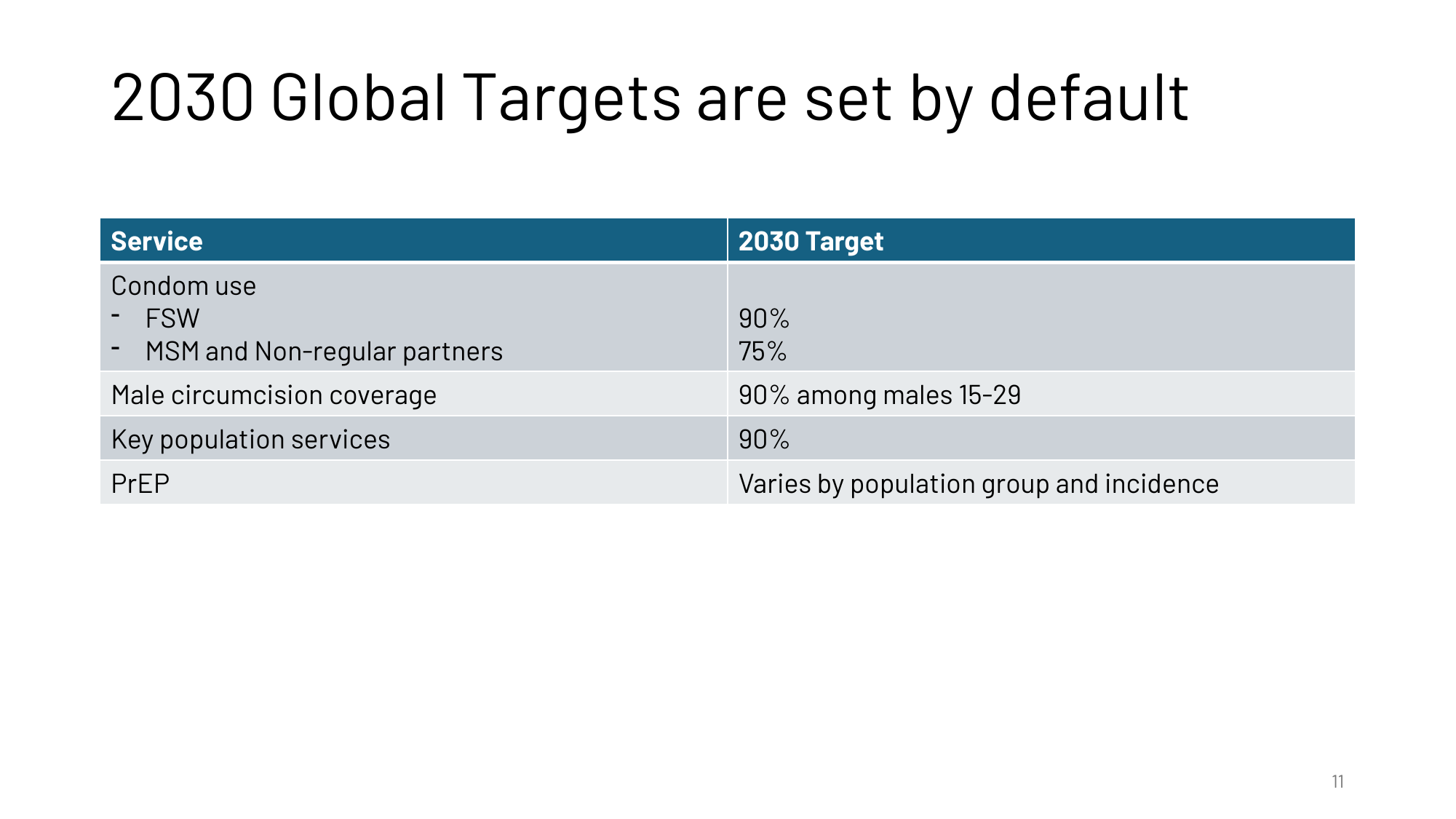

# 2030 Global Targets are set by default
| Service | 2030 Target |
| --- | --- |
| Condom use FSW MSM and Non-regular partners | 90% 75% |
| Male circumcision coverage | 90% among males 15-29 |
| Key population services | 90% |
| PrEP | Varies by population group and incidence |
11